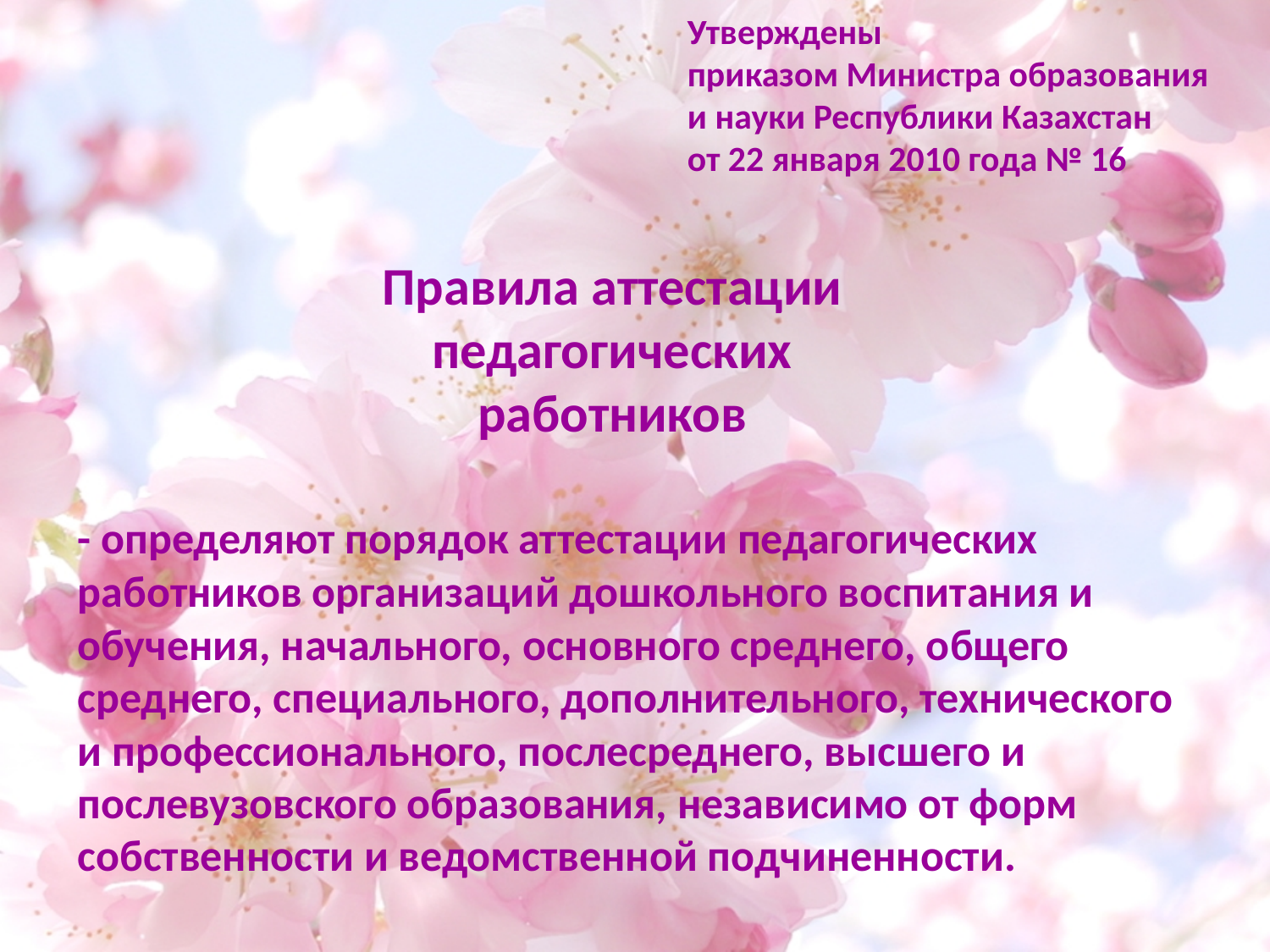

Утверждены
приказом Министра образования
и науки Республики Казахстан
от 22 января 2010 года № 16
Правила аттестации педагогических работников
# - определяют порядок аттестации педагогических работников организаций дошкольного воспитания и обучения, начального, основного среднего, общего среднего, специального, дополнительного, технического и профессионального, послесреднего, высшего и послевузовского образования, независимо от форм собственности и ведомственной подчиненности.